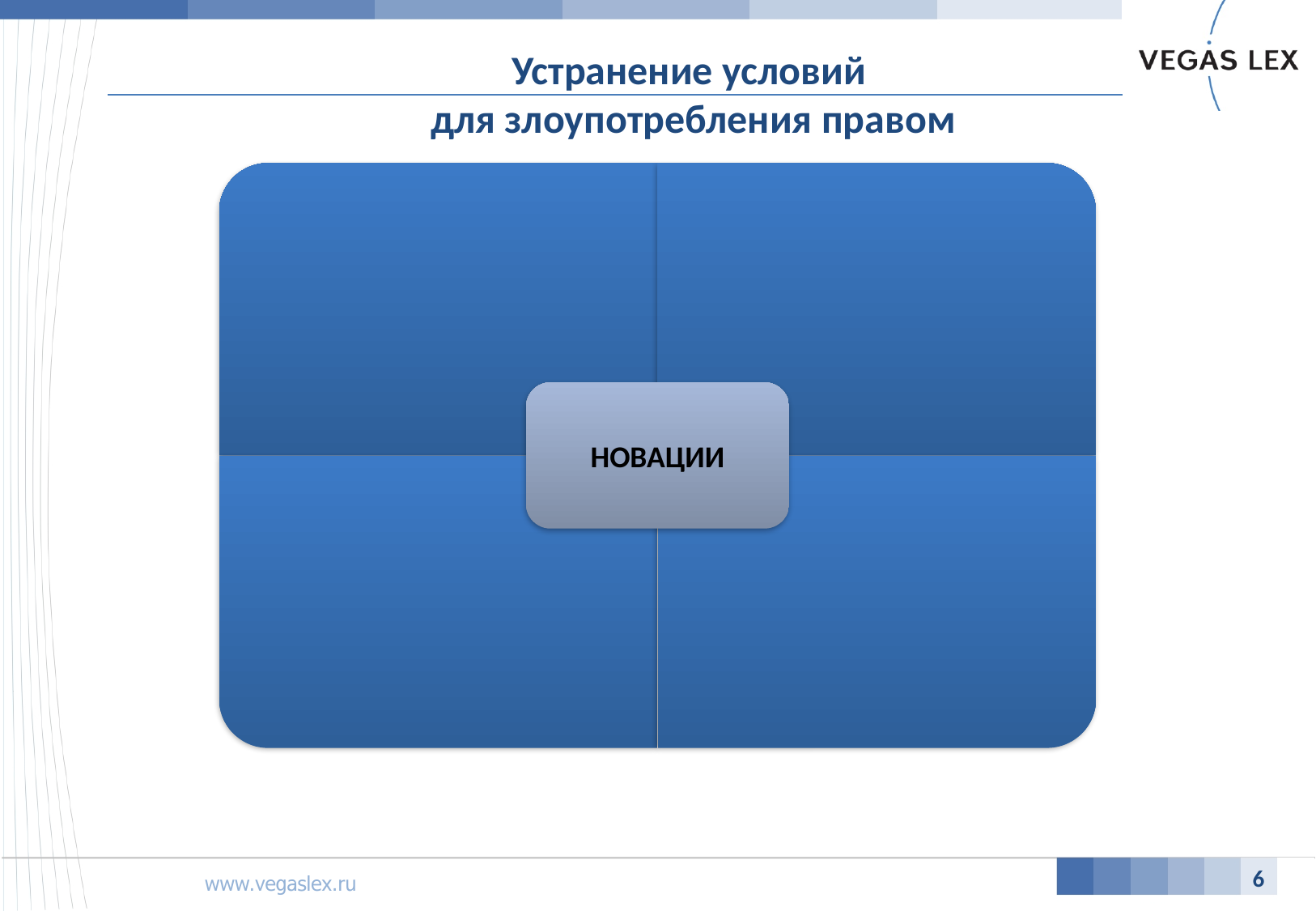

Устранение условий
для злоупотребления правом
НОВАЦИИ
6